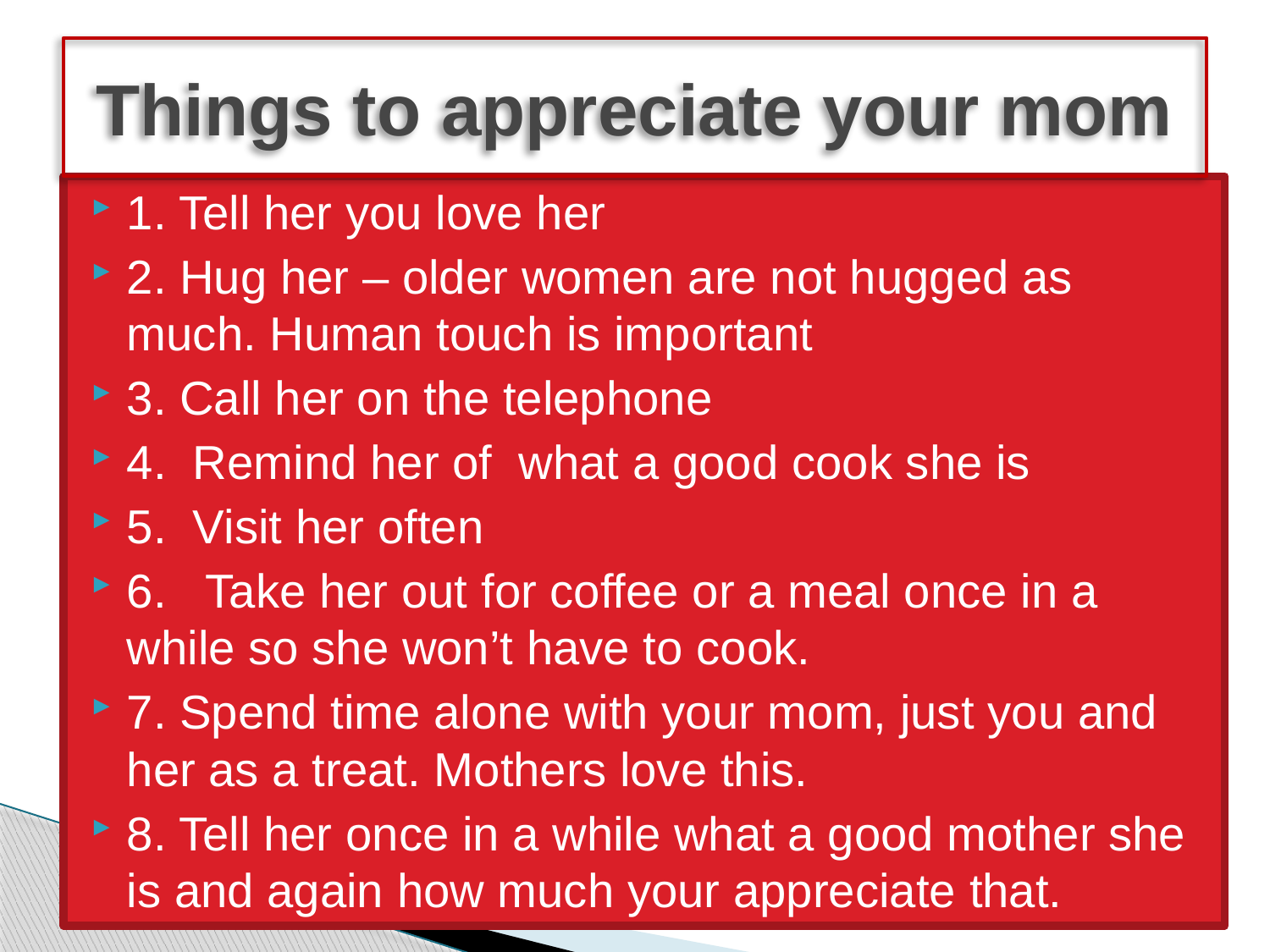

# Things to appreciate your mom
1. Tell her you love her
2. Hug her – older women are not hugged as much. Human touch is important
3. Call her on the telephone
4.  Remind her of  what a good cook she is
5.  Visit her often
6.   Take her out for coffee or a meal once in a while so she won’t have to cook.
7. Spend time alone with your mom, just you and her as a treat. Mothers love this.
8. Tell her once in a while what a good mother she is and again how much your appreciate that.